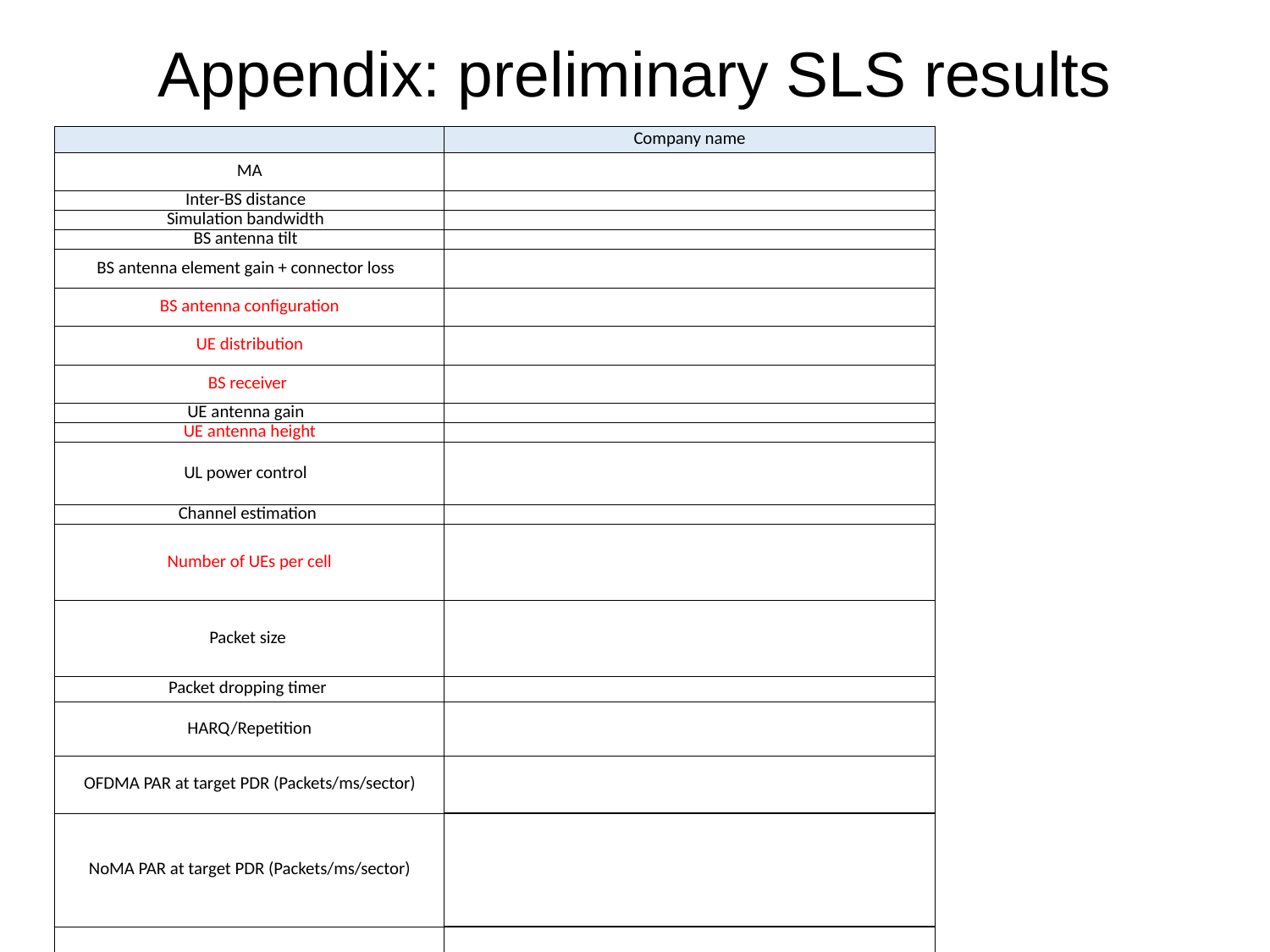

# Appendix: preliminary SLS results
|  | Company name |
| --- | --- |
| MA |  |
| Inter-BS distance |  |
| Simulation bandwidth |  |
| BS antenna tilt |  |
| BS antenna element gain + connector loss |  |
| BS antenna configuration |  |
| UE distribution |  |
| BS receiver |  |
| UE antenna gain |  |
| UE antenna height |  |
| UL power control |  |
| Channel estimation |  |
| Number of UEs per cell |  |
| Packet size |  |
| Packet dropping timer |  |
| HARQ/Repetition |  |
| OFDMA PAR at target PDR (Packets/ms/sector) |  |
| NoMA PAR at target PDR (Packets/ms/sector) |  |
| Gain over baseline grant-free OFDMA |  |